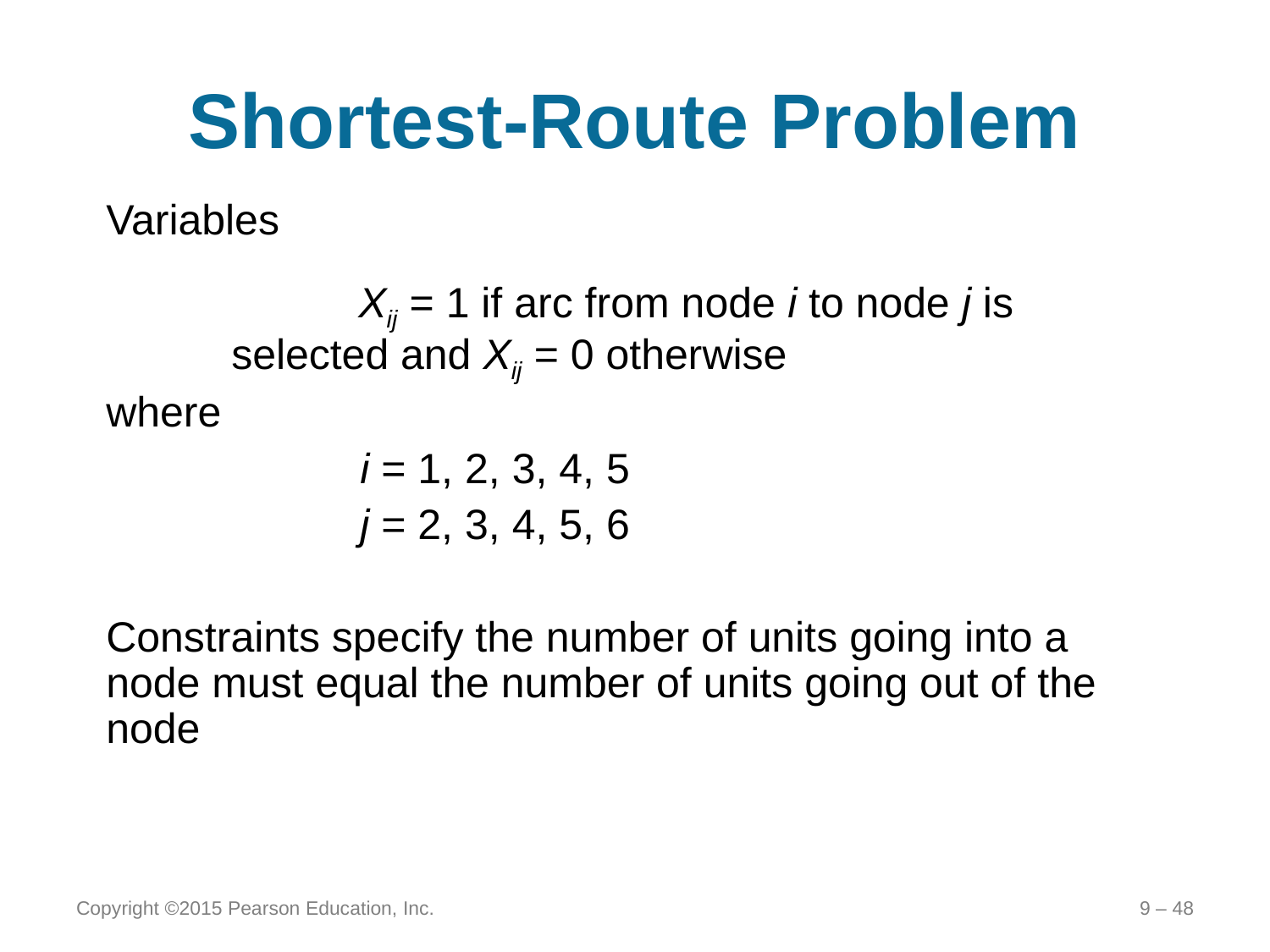

# Shortest-Route Problem
Variables
		Xij = 1 if arc from node i to node j is selected and Xij = 0 otherwise
where
		i = 1, 2, 3, 4, 5
		j = 2, 3, 4, 5, 6

Constraints specify the number of units going into a node must equal the number of units going out of the node
Copyright ©2015 Pearson Education, Inc.
9 – 48